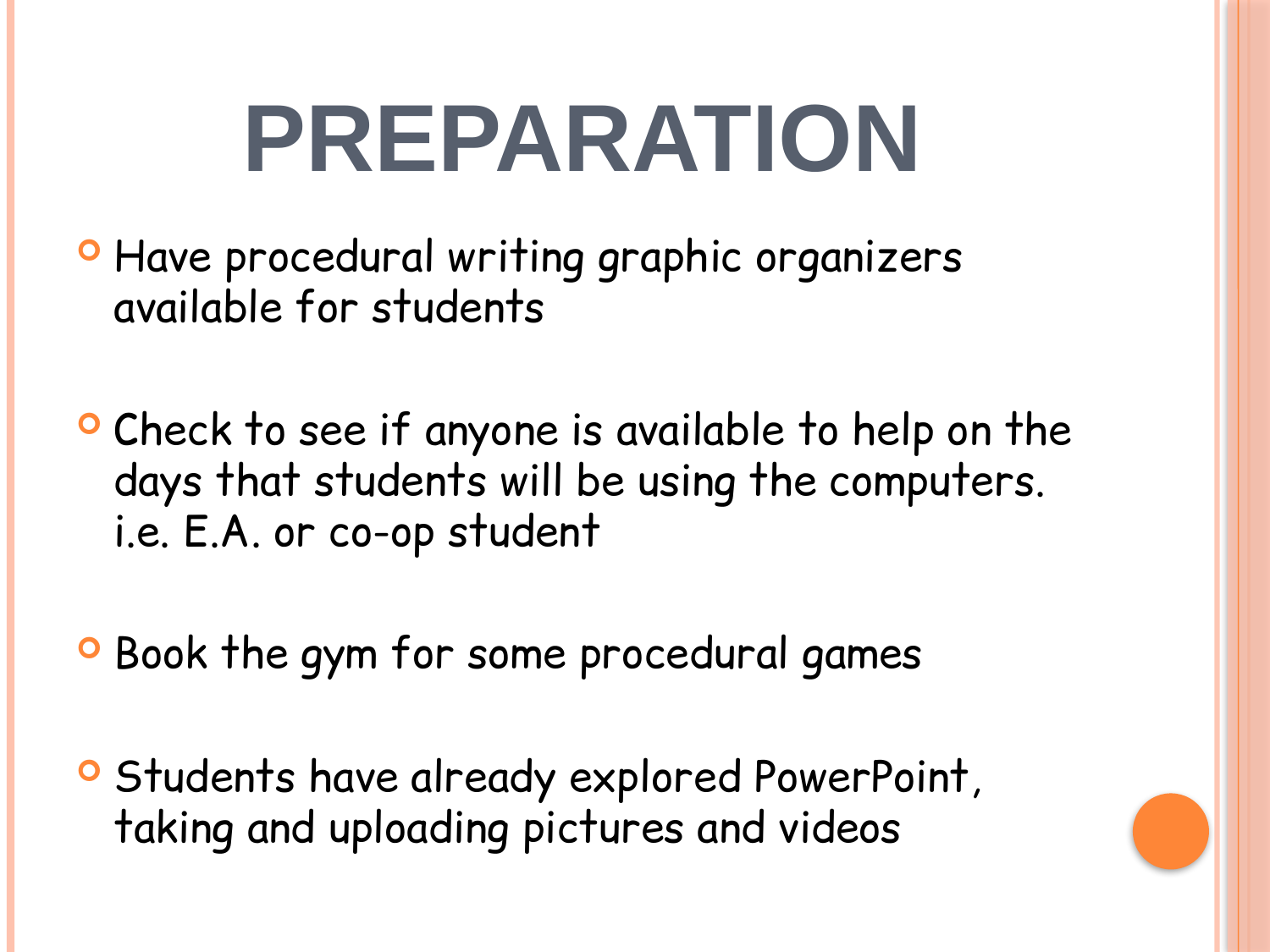

# Preparation
Have procedural writing graphic organizers available for students

Check to see if anyone is available to help on the days that students will be using the computers. i.e. E.A. or co-op student

Book the gym for some procedural games

Students have already explored PowerPoint, taking and uploading pictures and videos